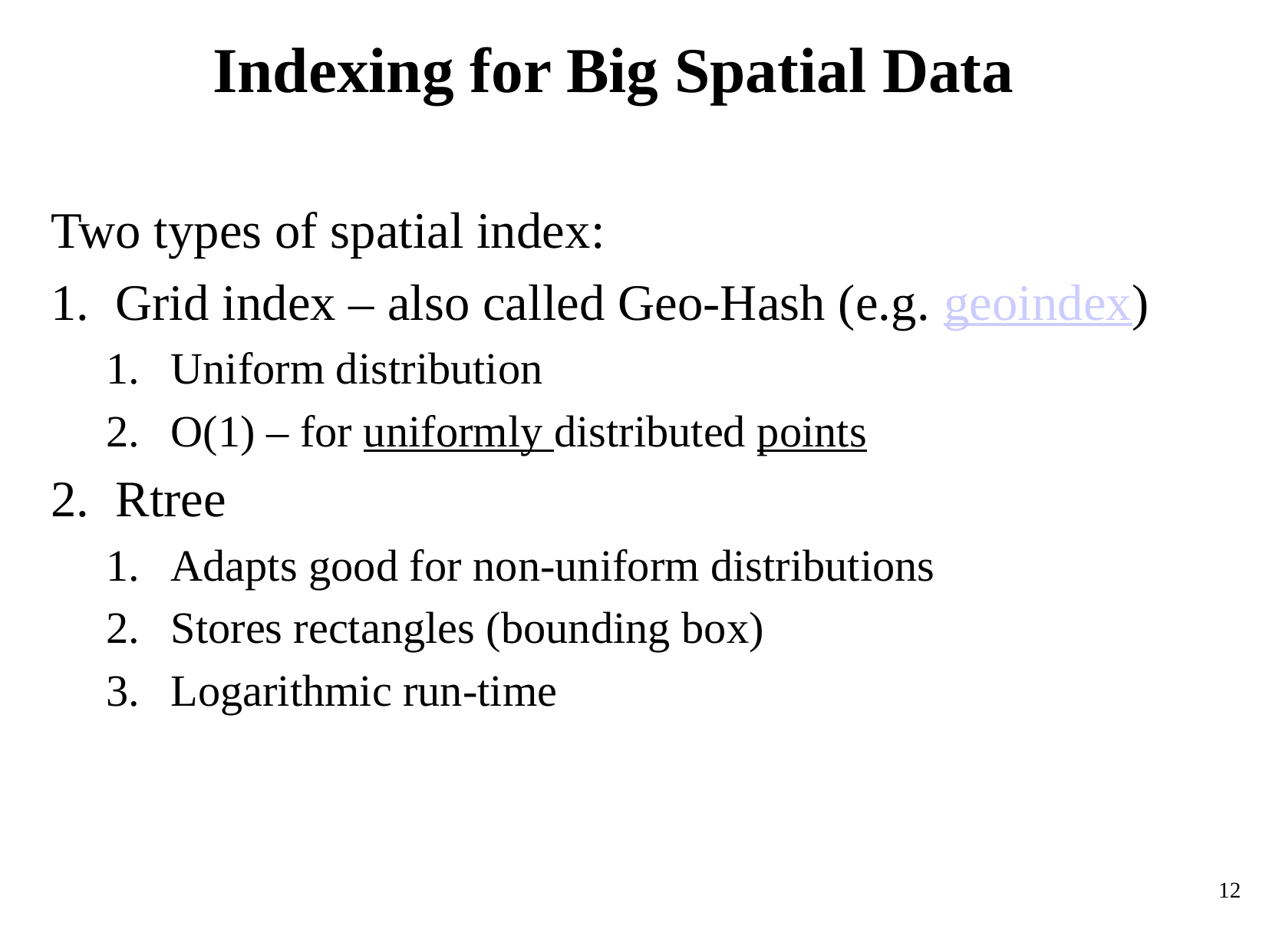

# Indexing for Big Spatial Data
Two types of spatial index:
Grid index – also called Geo-Hash (e.g. geoindex)
Uniform distribution
O(1) – for uniformly distributed points
Rtree
Adapts good for non-uniform distributions
Stores rectangles (bounding box)
Logarithmic run-time
12